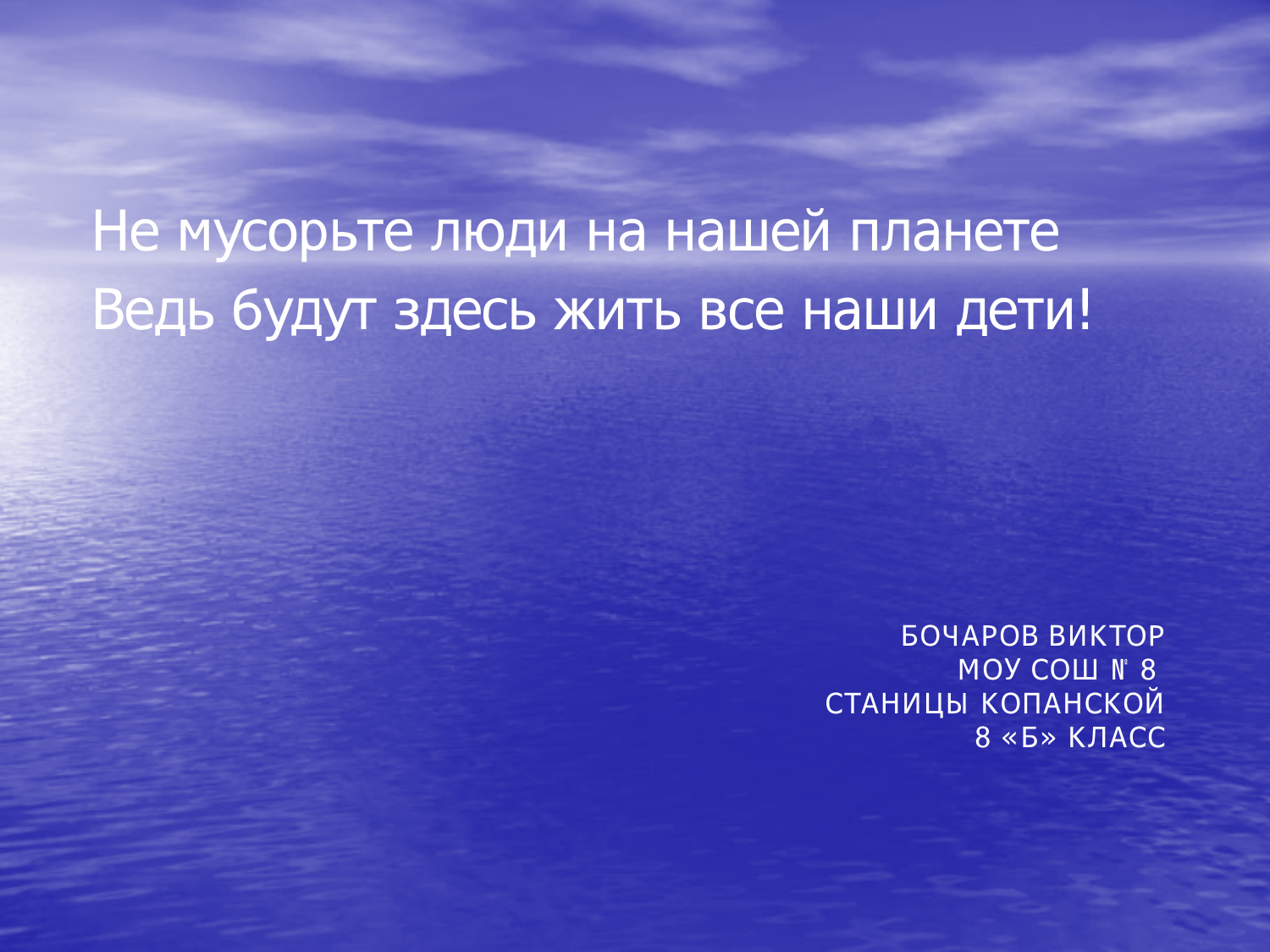

Не мусорьте люди на нашей планете
Ведь будут здесь жить все наши дети!
# Бочаров Виктор МОУ СОШ № 8 станицы Копанской 8 «Б» класс